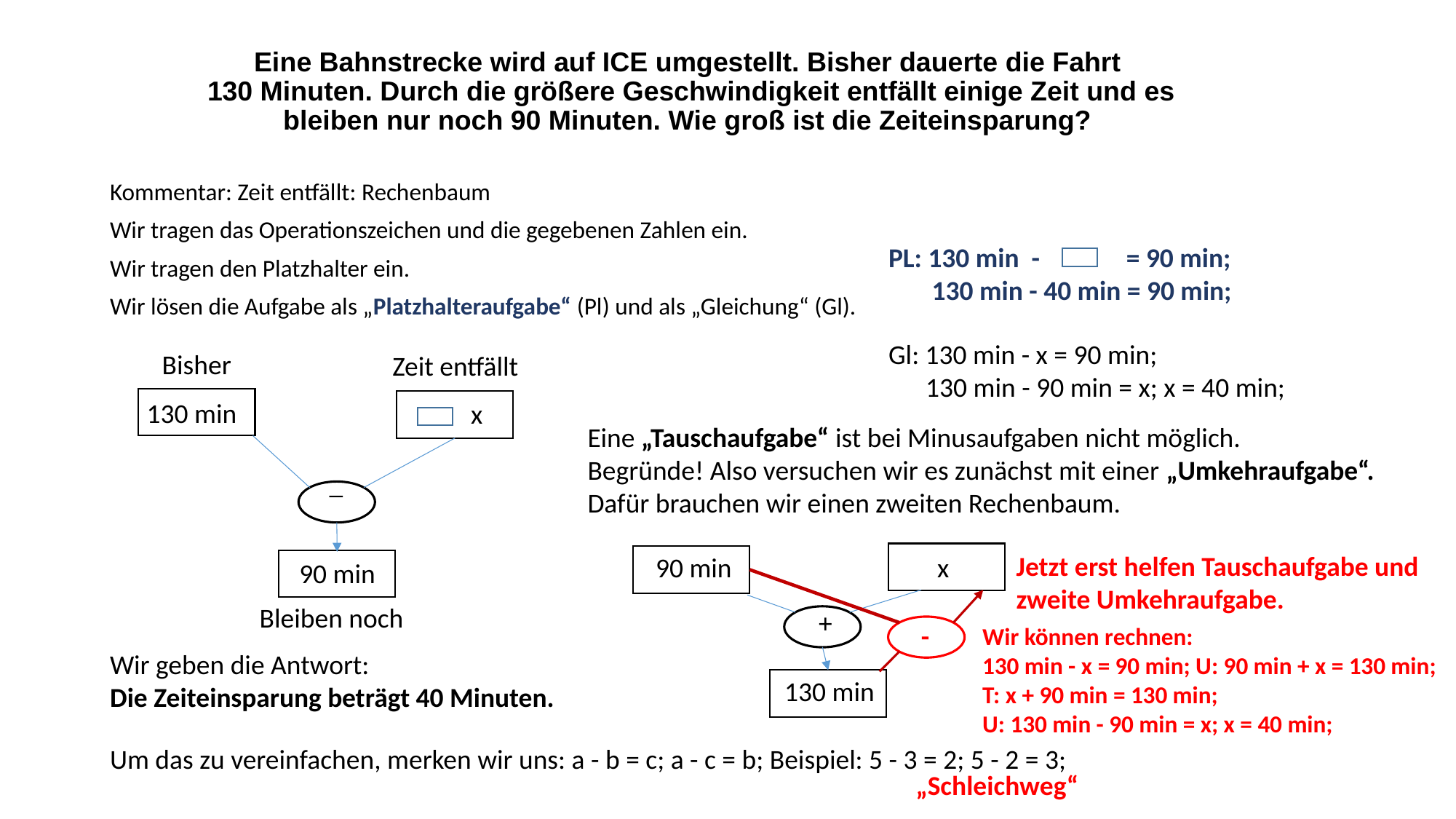

# Eine Bahnstrecke wird auf ICE umgestellt. Bisher dauerte die Fahrt 130 Minuten. Durch die größere Geschwindigkeit entfällt einige Zeit und es bleiben nur noch 90 Minuten. Wie groß ist die Zeiteinsparung?
Kommentar: Zeit entfällt: Rechenbaum
Wir tragen das Operationszeichen und die gegebenen Zahlen ein.
PL: 130 min  -              = 90 min;
       130 min - 40 min = 90 min;

Wir tragen den Platzhalter ein.

Wir lösen die Aufgabe als „Platzhalteraufgabe“ (Pl) und als „Gleichung“ (Gl).

Gl: 130 min - x = 90 min;
      130 min - 90 min = x; x = 40 min;

Bisher
Zeit entfällt

130 min

x

Eine „Tauschaufgabe“ ist bei Minusaufgaben nicht möglich.
Begründe! Also versuchen wir es zunächst mit einer „Umkehraufgabe“.
Dafür brauchen wir einen zweiten Rechenbaum.

_

Jetzt erst helfen Tauschaufgabe und zweite Umkehraufgabe.
90 min
x

90 min
Bleiben noch
+

-
Wir können rechnen:
130 min - x = 90 min; U: 90 min + x = 130 min; T: x + 90 min = 130 min;
U: 130 min - 90 min = x; x = 40 min;

Wir geben die Antwort:
Die Zeiteinsparung beträgt 40 Minuten.
130 min

Um das zu vereinfachen, merken wir uns: a - b = c; a - c = b; Beispiel: 5 - 3 = 2; 5 - 2 = 3;
 „Schleichweg“